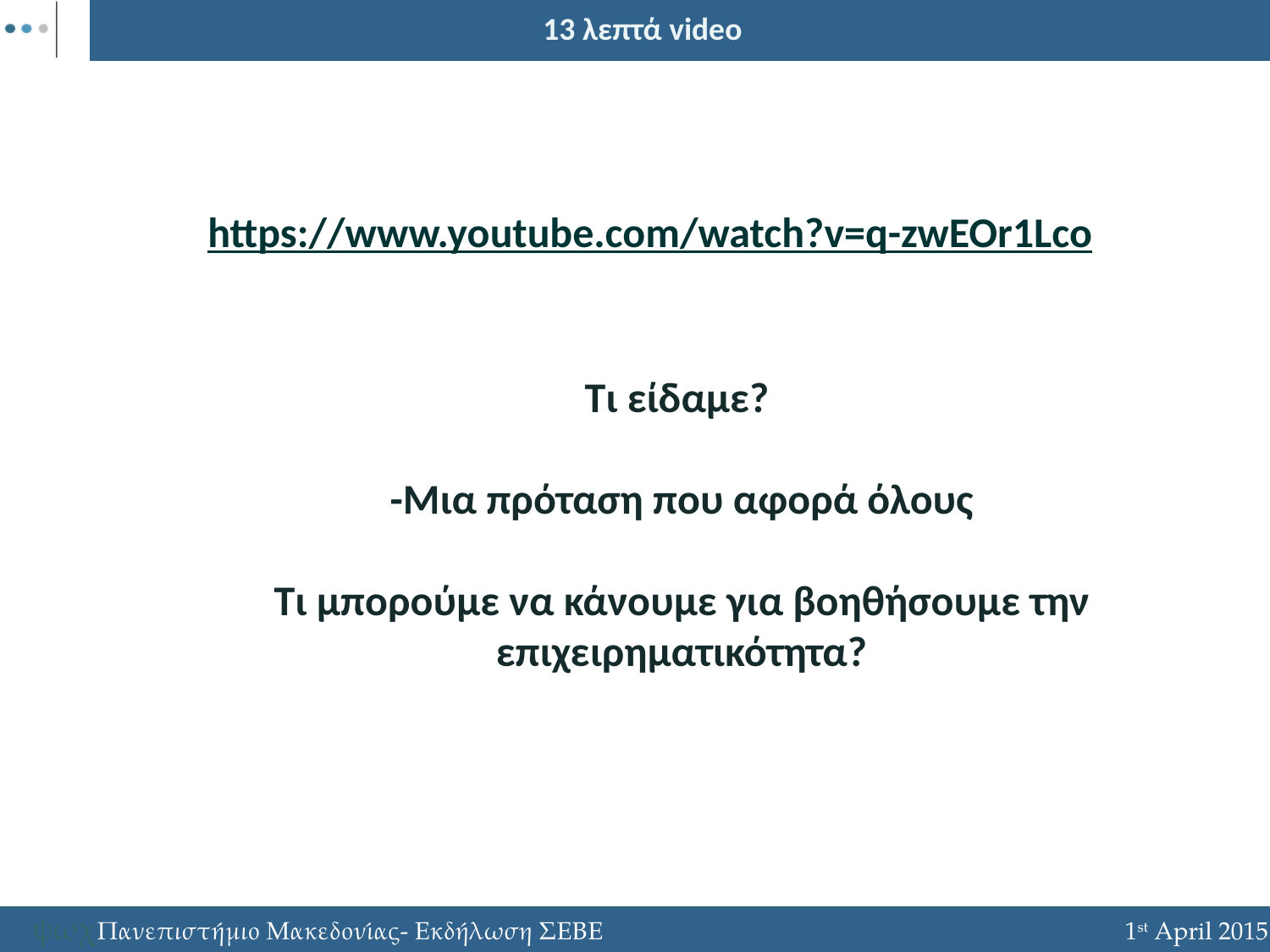

13 λεπτά video
https://www.youtube.com/watch?v=q-zwEOr1Lco

Τι είδαμε?

-Μια πρόταση που αφορά όλους

Τι μπορούμε να κάνουμε για βοηθήσουμε την επιχειρηματικότητα?